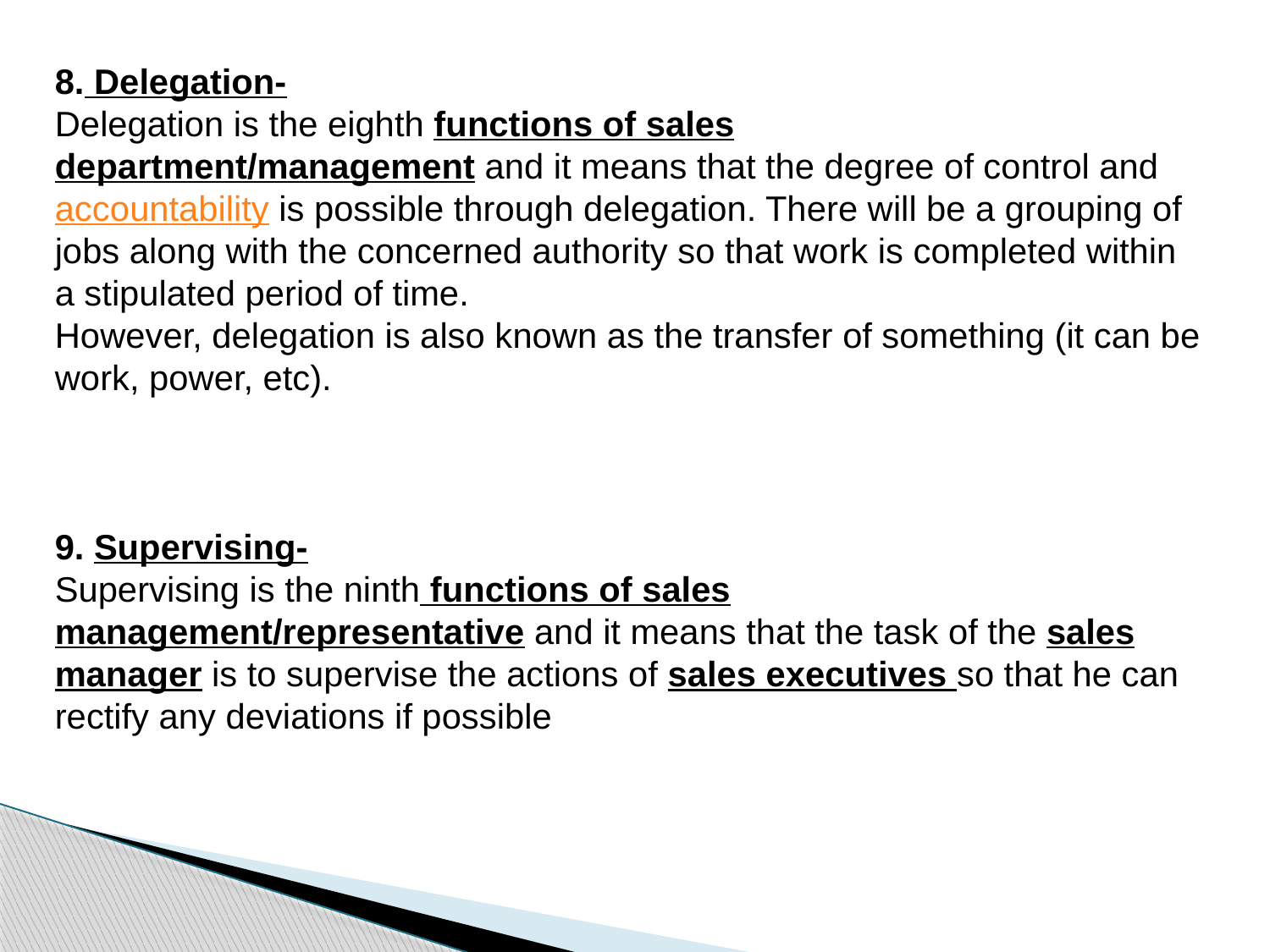

8. Delegation-
Delegation is the eighth functions of sales department/management and it means that the degree of control and accountability is possible through delegation. There will be a grouping of jobs along with the concerned authority so that work is completed within a stipulated period of time.
However, delegation is also known as the transfer of something (it can be work, power, etc).

9. Supervising-
Supervising is the ninth functions of sales management/representative and it means that the task of the sales manager is to supervise the actions of sales executives so that he can rectify any deviations if possible